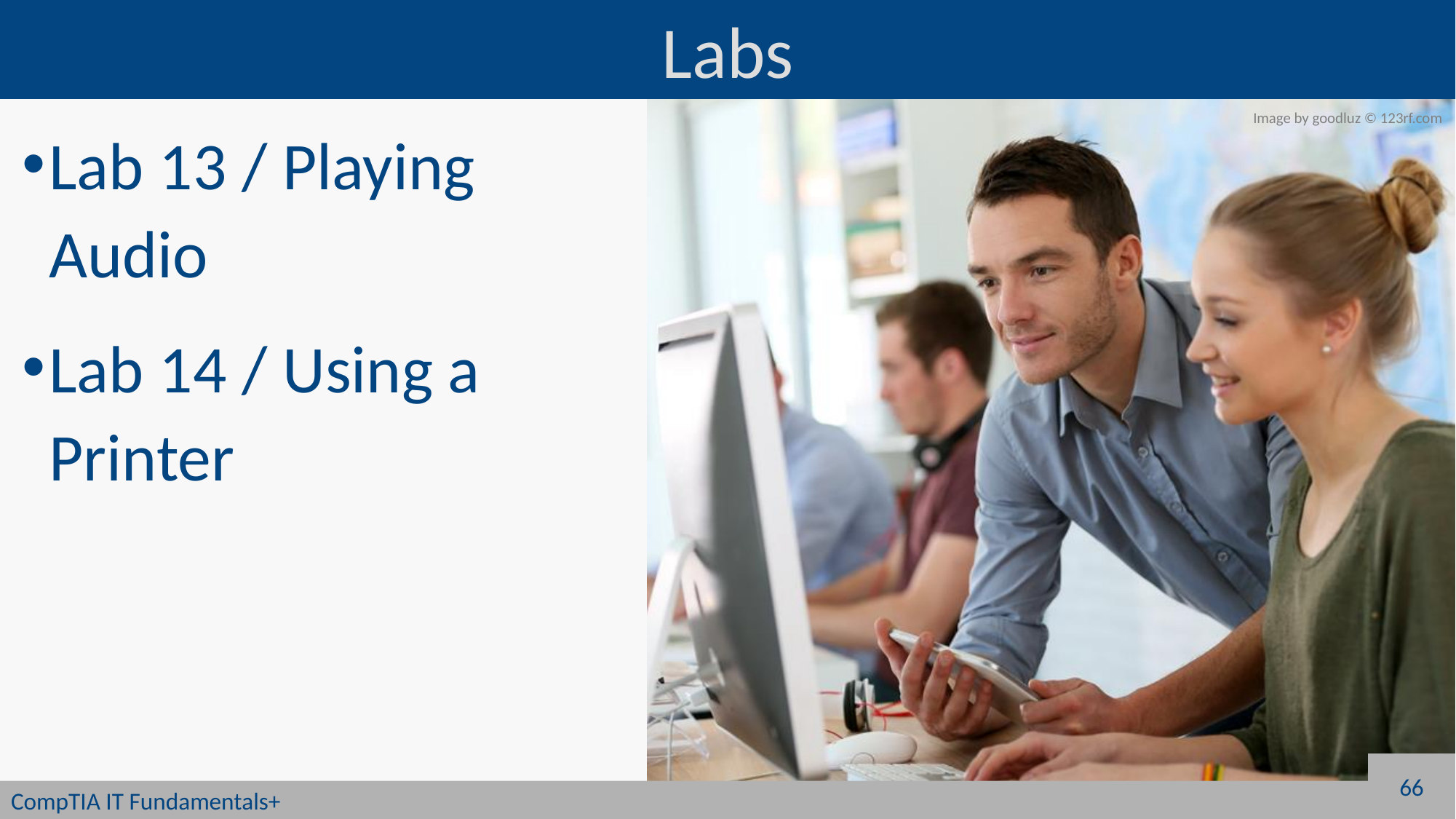

Lab 13 / Playing Audio
Lab 14 / Using a Printer
66
CompTIA IT Fundamentals+